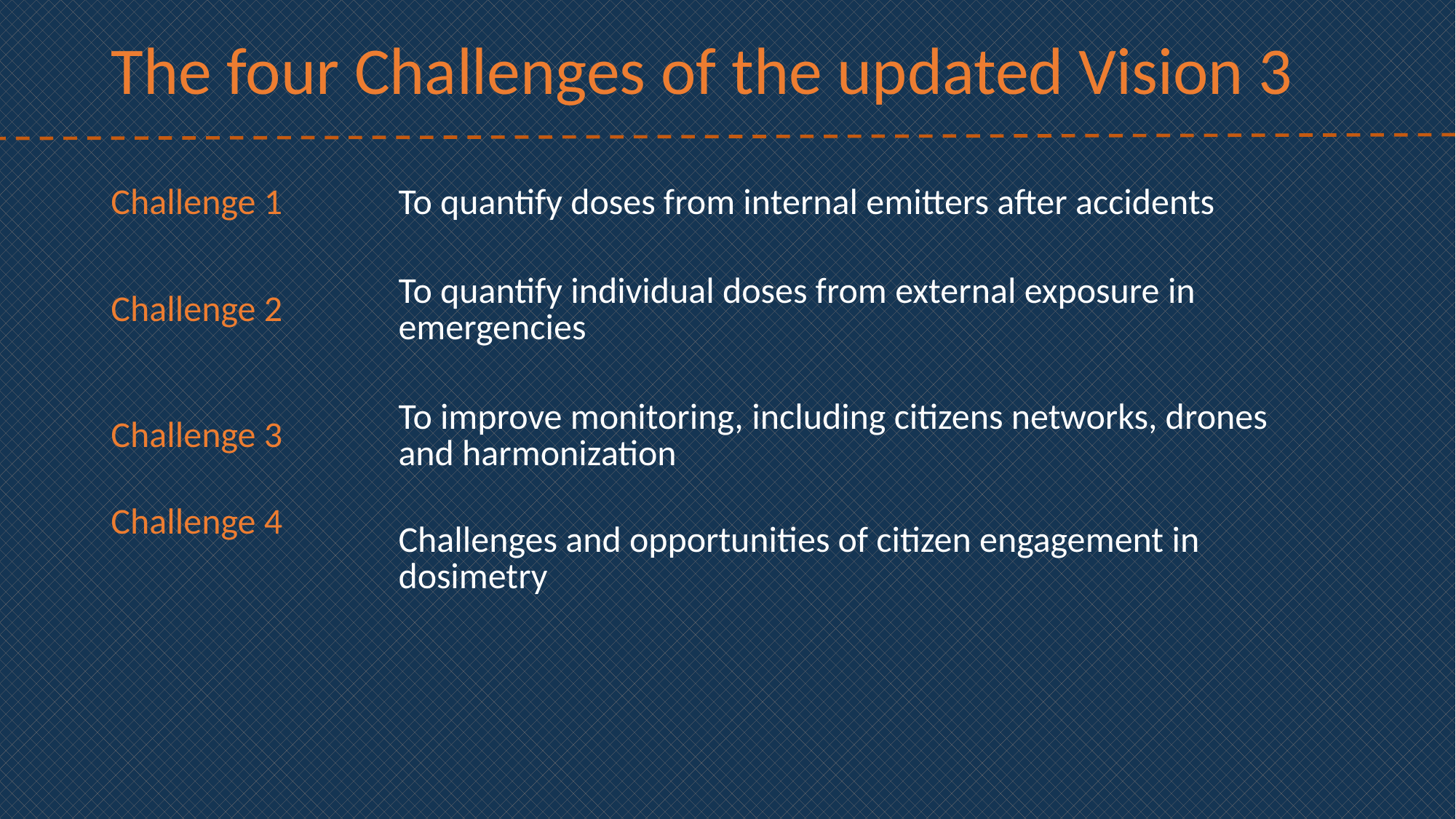

# The four Challenges of the updated Vision 3
| Challenge 1 | To quantify doses from internal emitters after accidents |
| --- | --- |
| Challenge 2 | To quantify individual doses from external exposure in emergencies |
| Challenge 3 | To improve monitoring, including citizens networks, drones and harmonization |
| Challenge 4 | Challenges and opportunities of citizen engagement in dosimetry |